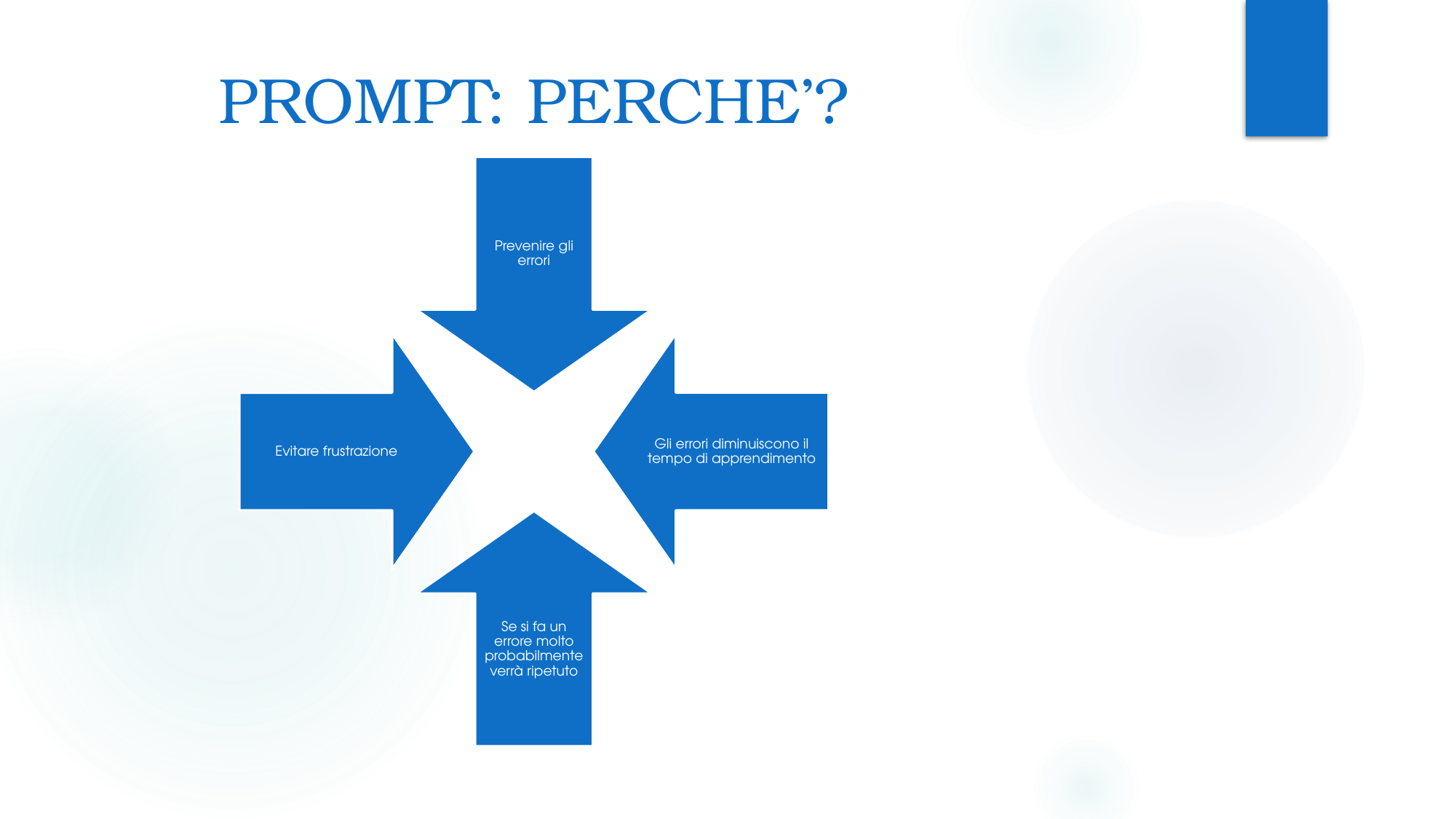

PROMPT: PERCHE’?
Prevenire gli errori
Gli errori diminuiscono il tempo di apprendimento
Se si fa un errore molto probabilmente verrà ripetuto
Evitare frustrazione